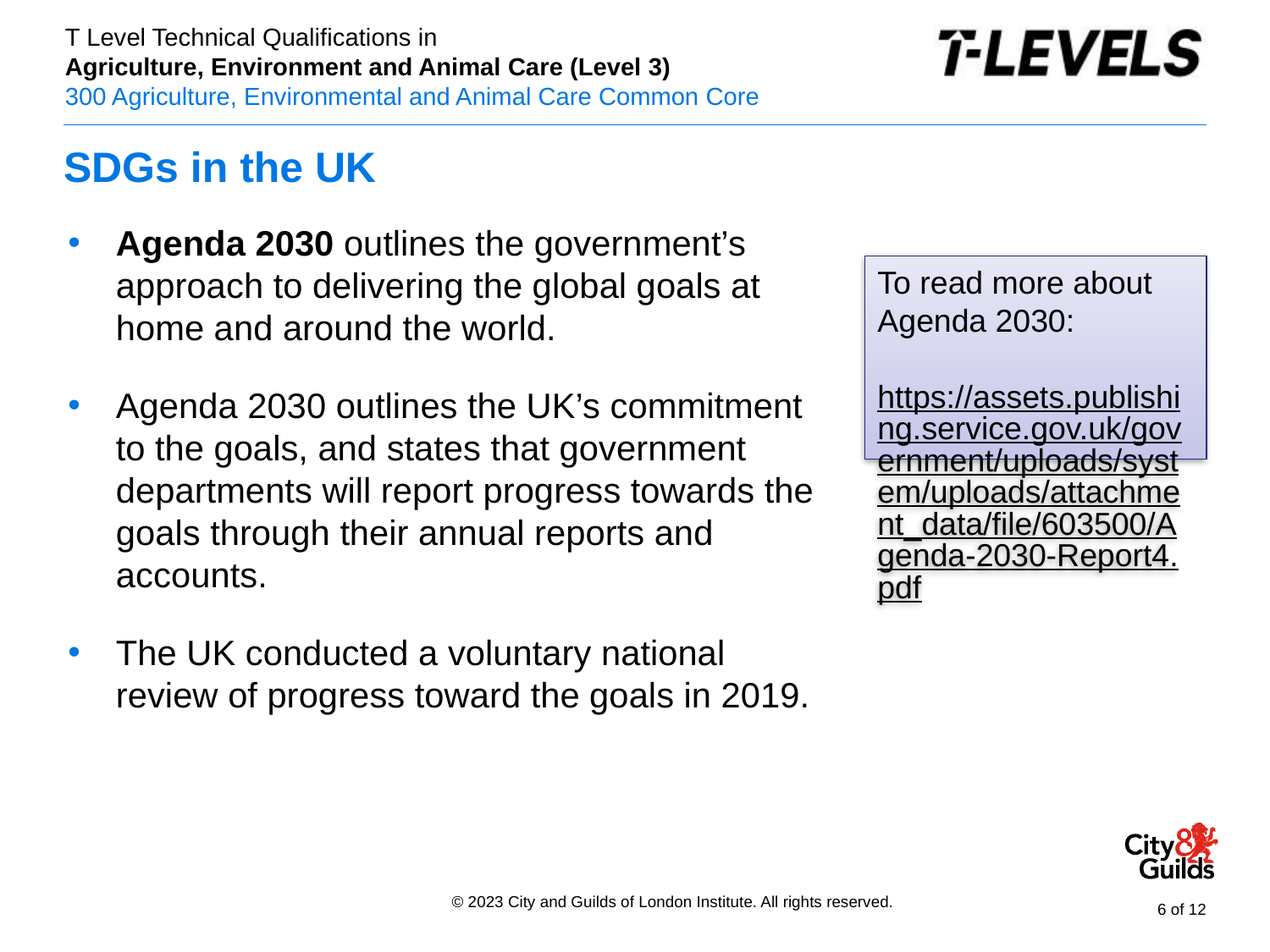

# SDGs in the UK
Agenda 2030 outlines the government’s approach to delivering the global goals at home and around the world.
Agenda 2030 outlines the UK’s commitment to the goals, and states that government departments will report progress towards the goals through their annual reports and accounts.
The UK conducted a voluntary national review of progress toward the goals in 2019.

To read more about Agenda 2030:

https://assets.publishing.service.gov.uk/government/uploads/system/uploads/attachment_data/file/603500/Agenda-2030-Report4.pdf